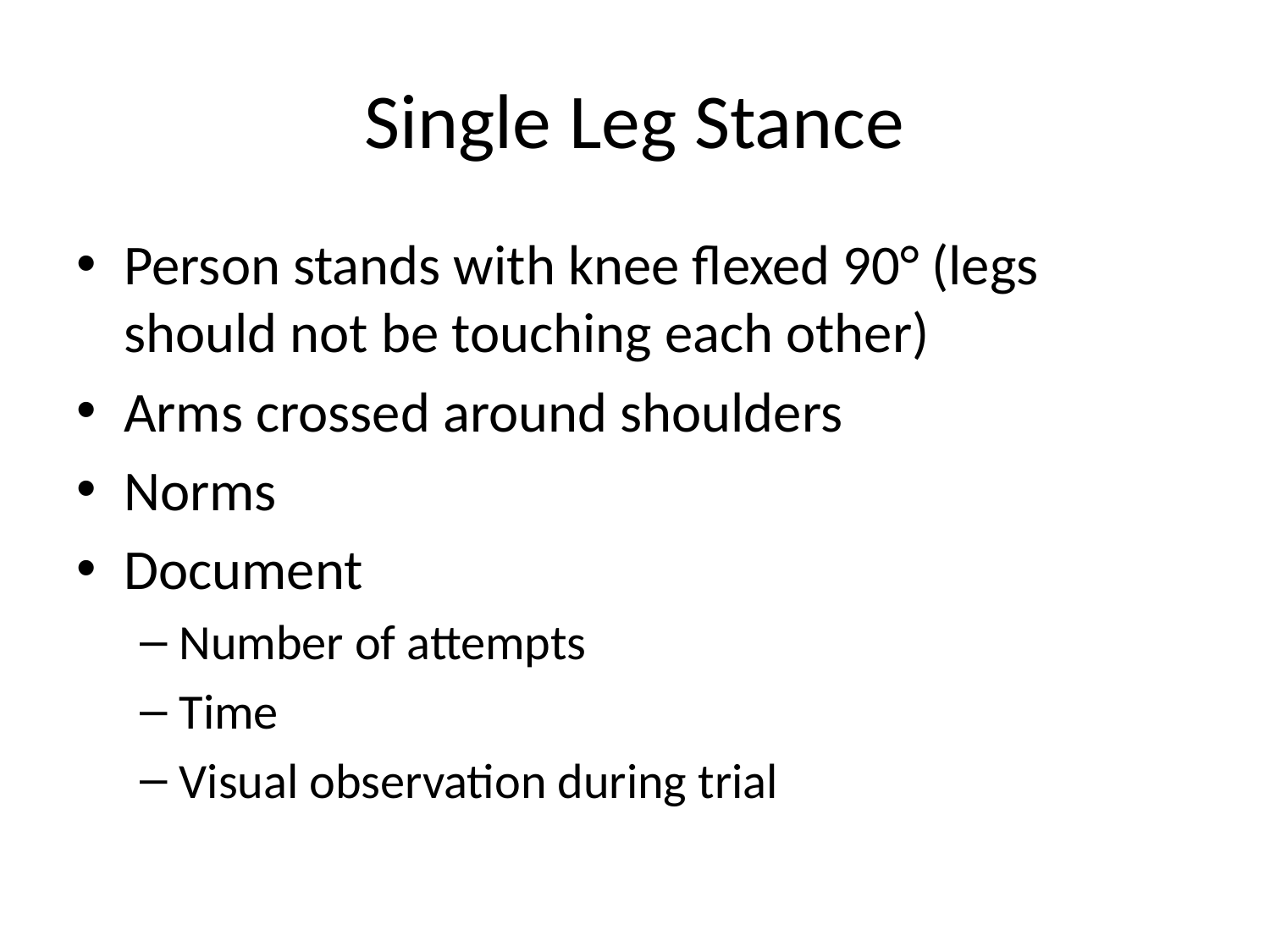

# Single Leg Stance
Person stands with knee flexed 90° (legs should not be touching each other)
Arms crossed around shoulders
Norms
Document
Number of attempts
Time
Visual observation during trial